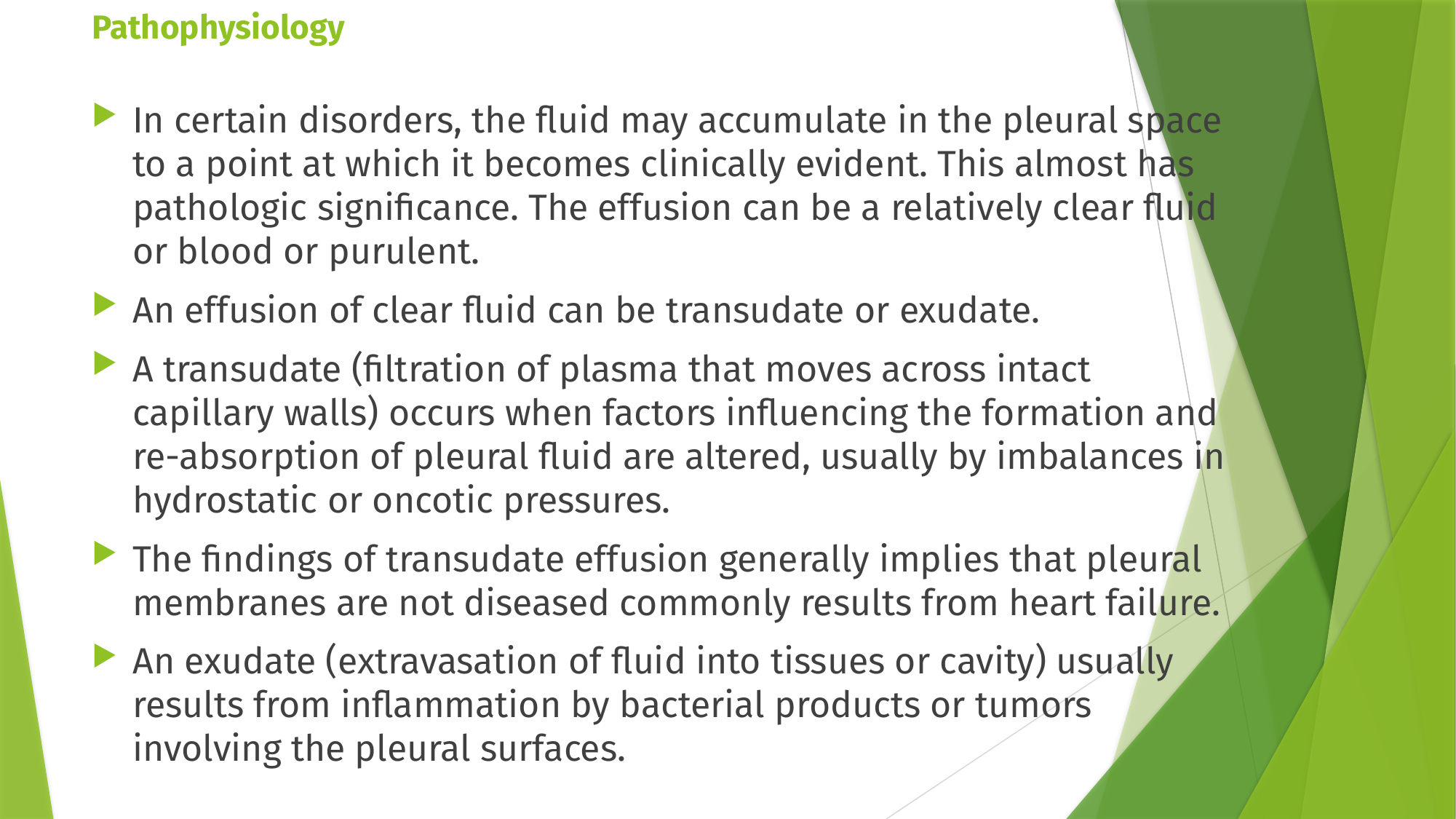

# Pathophysiology
In certain disorders, the fluid may accumulate in the pleural space to a point at which it becomes clinically evident. This almost has pathologic significance. The effusion can be a relatively clear fluid or blood or purulent.
An effusion of clear fluid can be transudate or exudate.
A transudate (filtration of plasma that moves across intact capillary walls) occurs when factors influencing the formation and re-absorption of pleural fluid are altered, usually by imbalances in hydrostatic or oncotic pressures.
The findings of transudate effusion generally implies that pleural membranes are not diseased commonly results from heart failure.
An exudate (extravasation of fluid into tissues or cavity) usually results from inflammation by bacterial products or tumors involving the pleural surfaces.